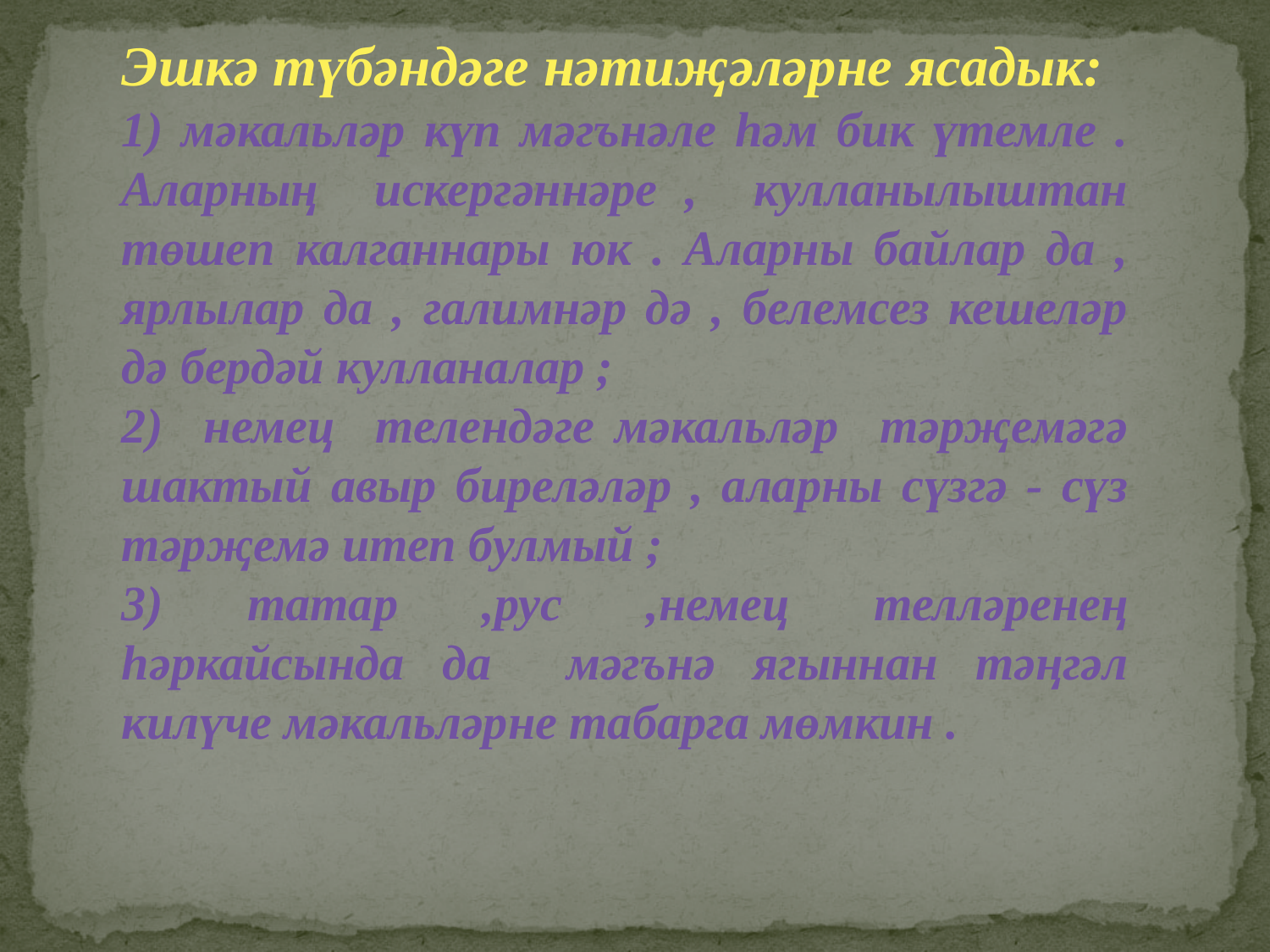

Эшкә түбәндәге нәтиҗәләрне ясадык:
1) мәкальләр күп мәгънәле һәм бик үтемле . Аларның  искергәннәре ,  кулланылыштан төшеп калганнары юк . Аларны байлар да , ярлылар да , галимнәр дә , белемсез кешеләр дә бердәй кулланалар ;
2)  немец  телендәге мәкальләр  тәрҗемәгә шактый авыр биреләләр , аларны сүзгә - сүз тәрҗемә итеп булмый ;
3) татар ,рус ,немец телләренең һәркайсында да  мәгънә ягыннан тәңгәл килүче мәкальләрне табарга мөмкин .